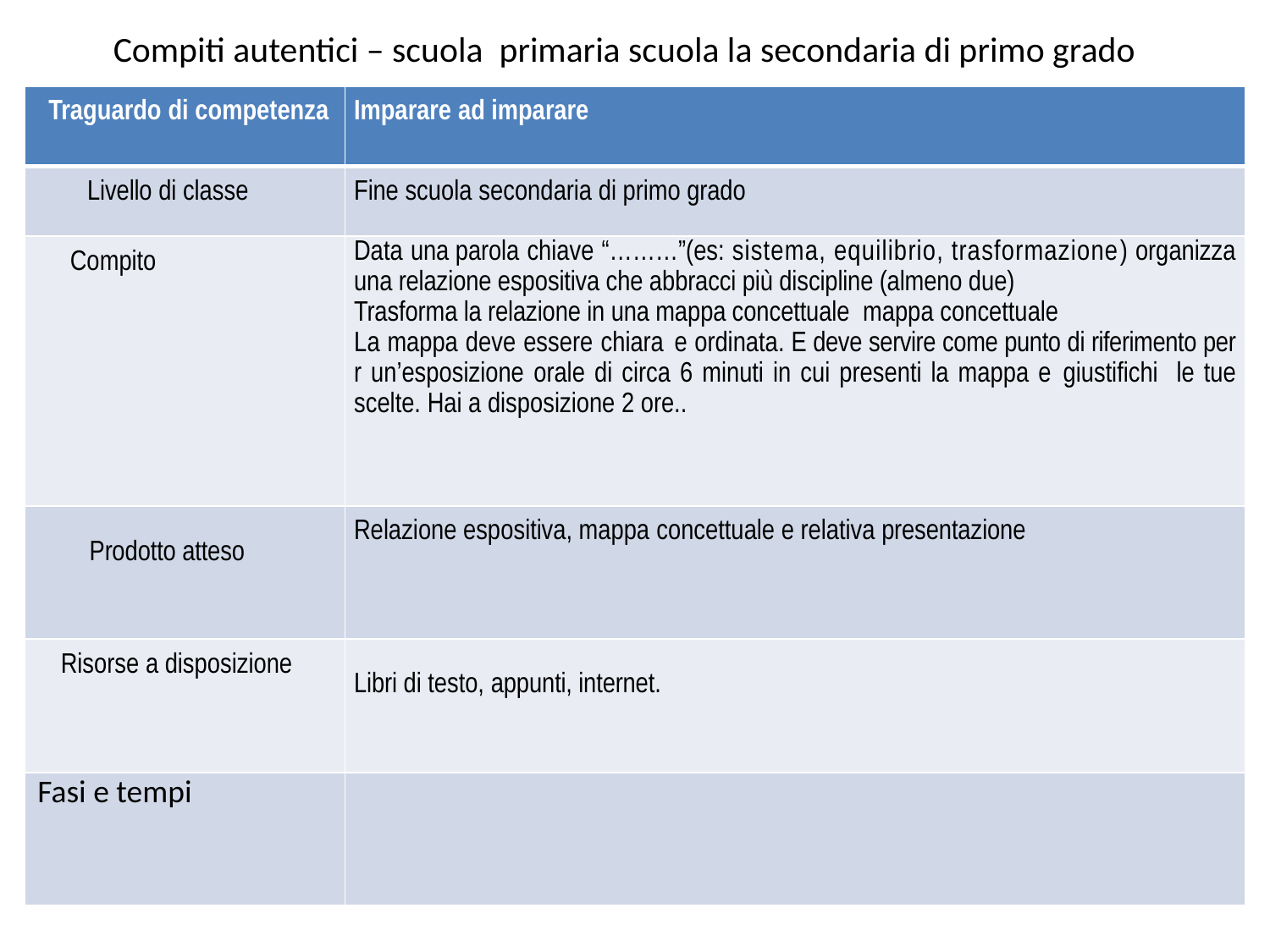

# Compiti autentici – scuola  primaria scuola la secondaria di primo grado
| Traguardo di competenza | Imparare ad imparare |
| --- | --- |
| Livello di classe | Fine scuola secondaria di primo grado |
| Compito | Data una parola chiave “………”(es: sistema, equilibrio, trasformazione) organizza una relazione espositiva che abbracci più discipline (almeno due) Trasforma la relazione in una mappa concettuale mappa concettuale La mappa deve essere chiara e ordinata. E deve servire come punto di riferimento per r un’esposizione orale di circa 6 minuti in cui presenti la mappa e giustifichi le tue scelte. Hai a disposizione 2 ore.. |
| Prodotto atteso | Relazione espositiva, mappa concettuale e relativa presentazione |
| Risorse a disposizione | Libri di testo, appunti, internet. |
| Fasi e tempi |  |